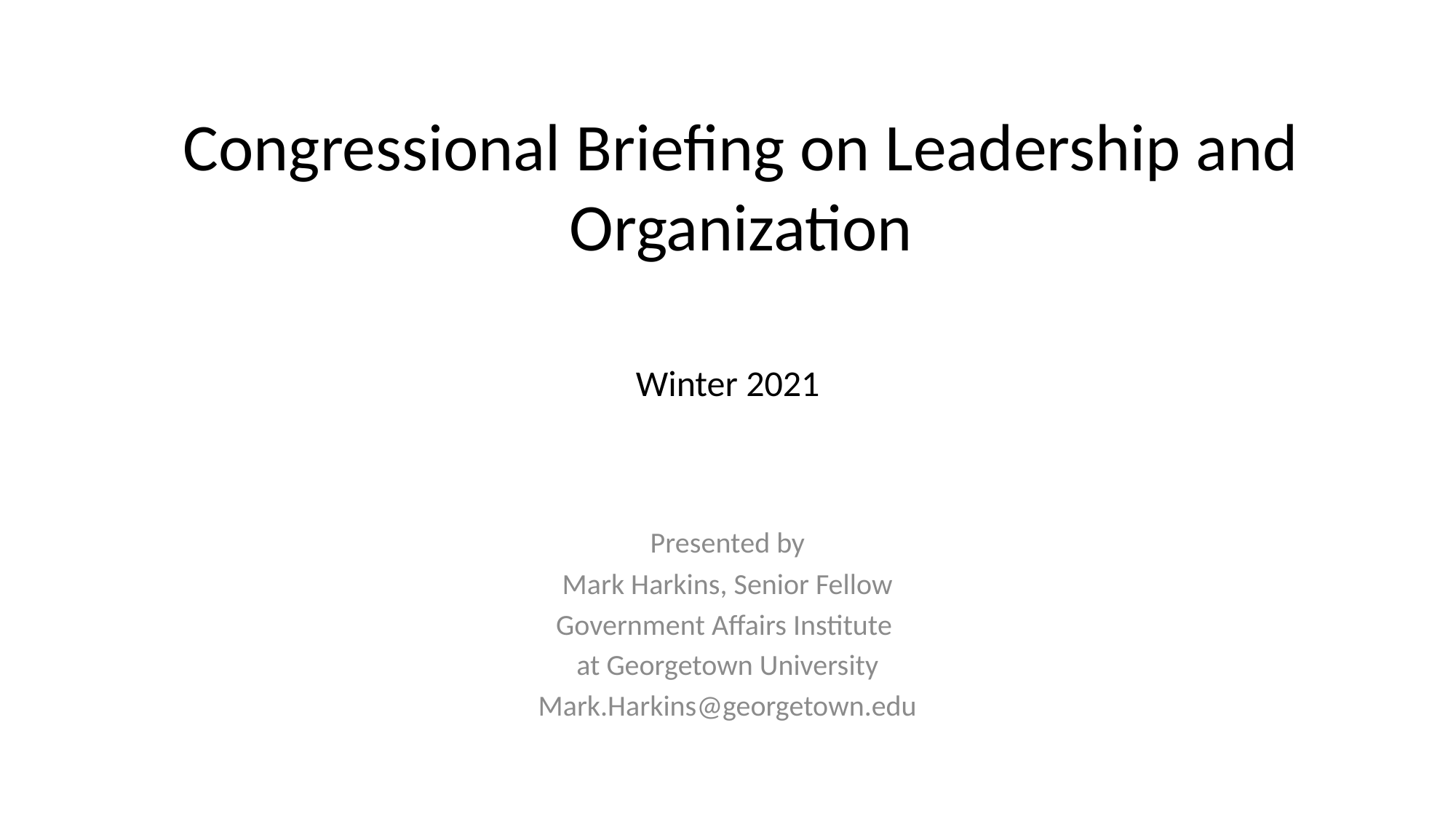

# Congressional Briefing on Leadership and Organization
Winter 2021
Presented by
Mark Harkins, Senior Fellow
Government Affairs Institute
at Georgetown University
Mark.Harkins@georgetown.edu